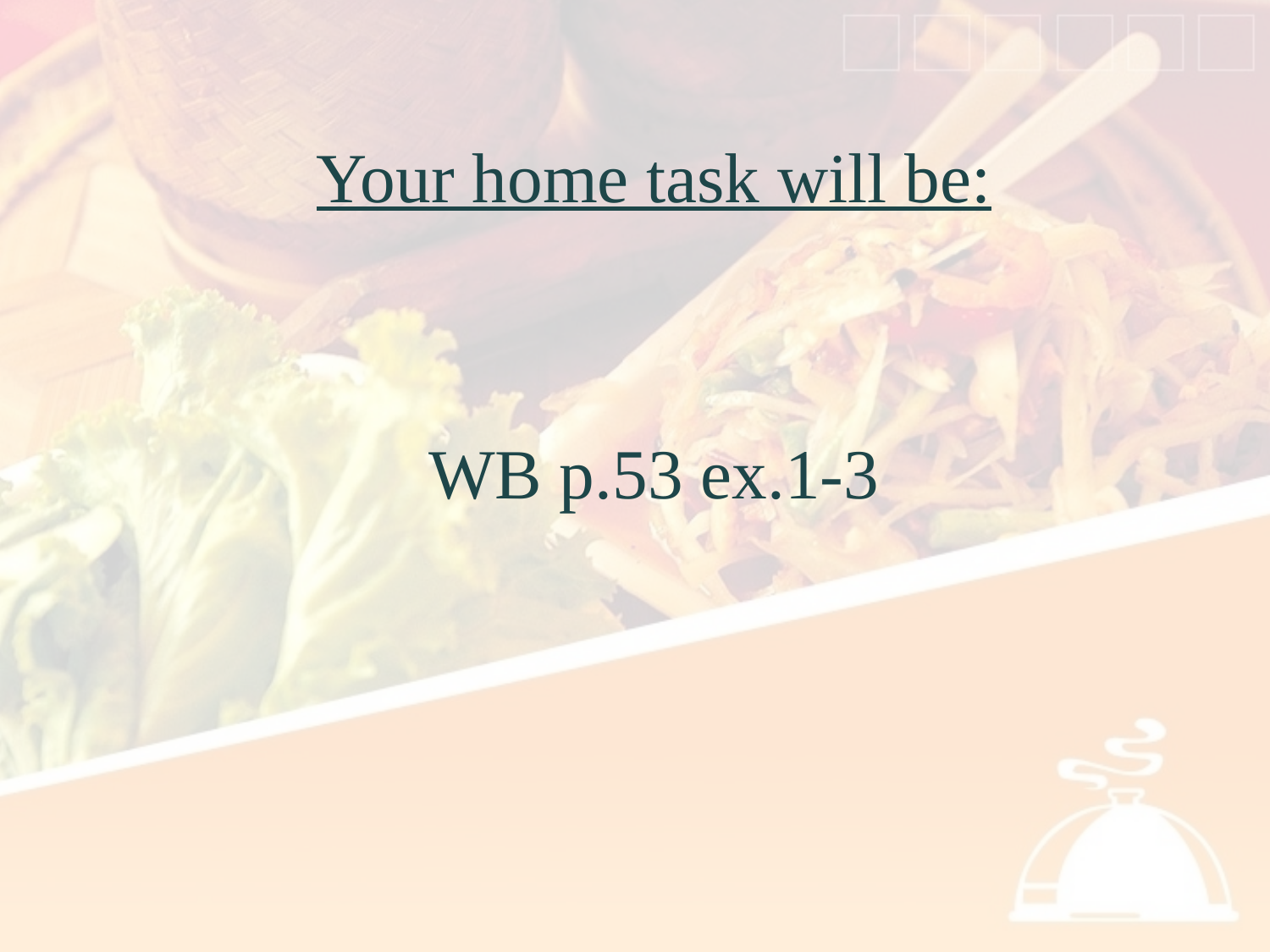

Your home task will be:

WB p.53 ex.1-3